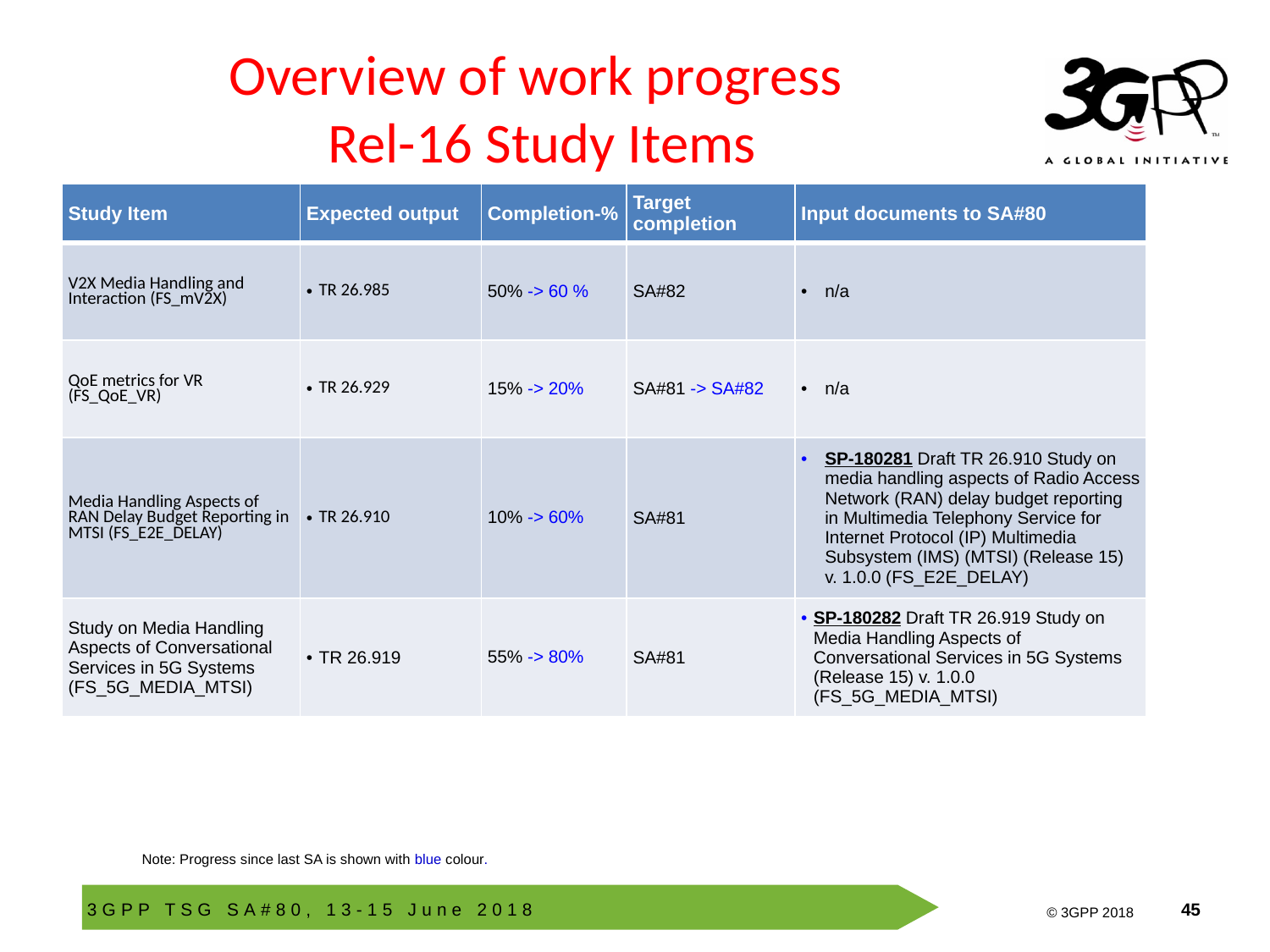

# Overview of work progress Rel-16 Study Items
| Study Item | Expected output | Completion-% | Target completion | Input documents to SA#80 |
| --- | --- | --- | --- | --- |
| V2X Media Handling and Interaction (FS\_mV2X) | TR 26.985 | 50% -> 60 % | SA#82 | n/a |
| QoE metrics for VR (FS\_QoE\_VR) | TR 26.929 | 15% -> 20% | SA#81 -> SA#82 | n/a |
| Media Handling Aspects of RAN Delay Budget Reporting in MTSI (FS\_E2E\_DELAY) | TR 26.910 | 10% -> 60% | SA#81 | SP-180281 Draft TR 26.910 Study on media handling aspects of Radio Access Network (RAN) delay budget reporting in Multimedia Telephony Service for Internet Protocol (IP) Multimedia Subsystem (IMS) (MTSI) (Release 15) v. 1.0.0 (FS\_E2E\_DELAY) |
| Study on Media Handling Aspects of Conversational Services in 5G Systems (FS\_5G\_MEDIA\_MTSI) | TR 26.919 | 55% -> 80% | SA#81 | SP-180282 Draft TR 26.919 Study on Media Handling Aspects of Conversational Services in 5G Systems (Release 15) v. 1.0.0 (FS\_5G\_MEDIA\_MTSI) |

Note: Progress since last SA is shown with blue colour.